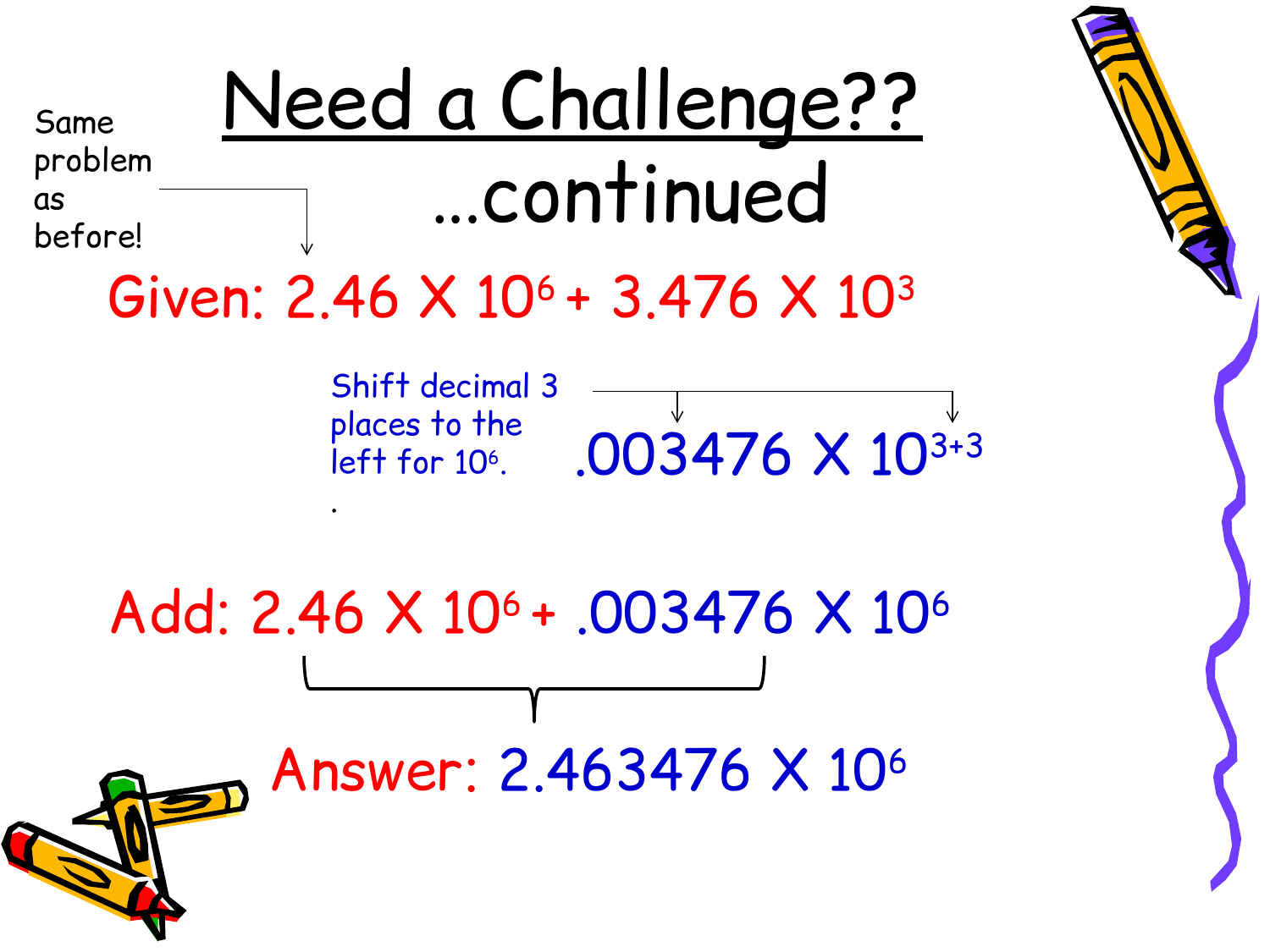

# Need a Challenge?? …continued
Same problem as before!
Given: 2.46 X 106 + 3.476 X 103

			     .003476 X 103+3

Add: 2.46 X 106 + .003476 X 106

	  Answer: 2.463476 X 106

Shift decimal 3 places to the left for 106.
.